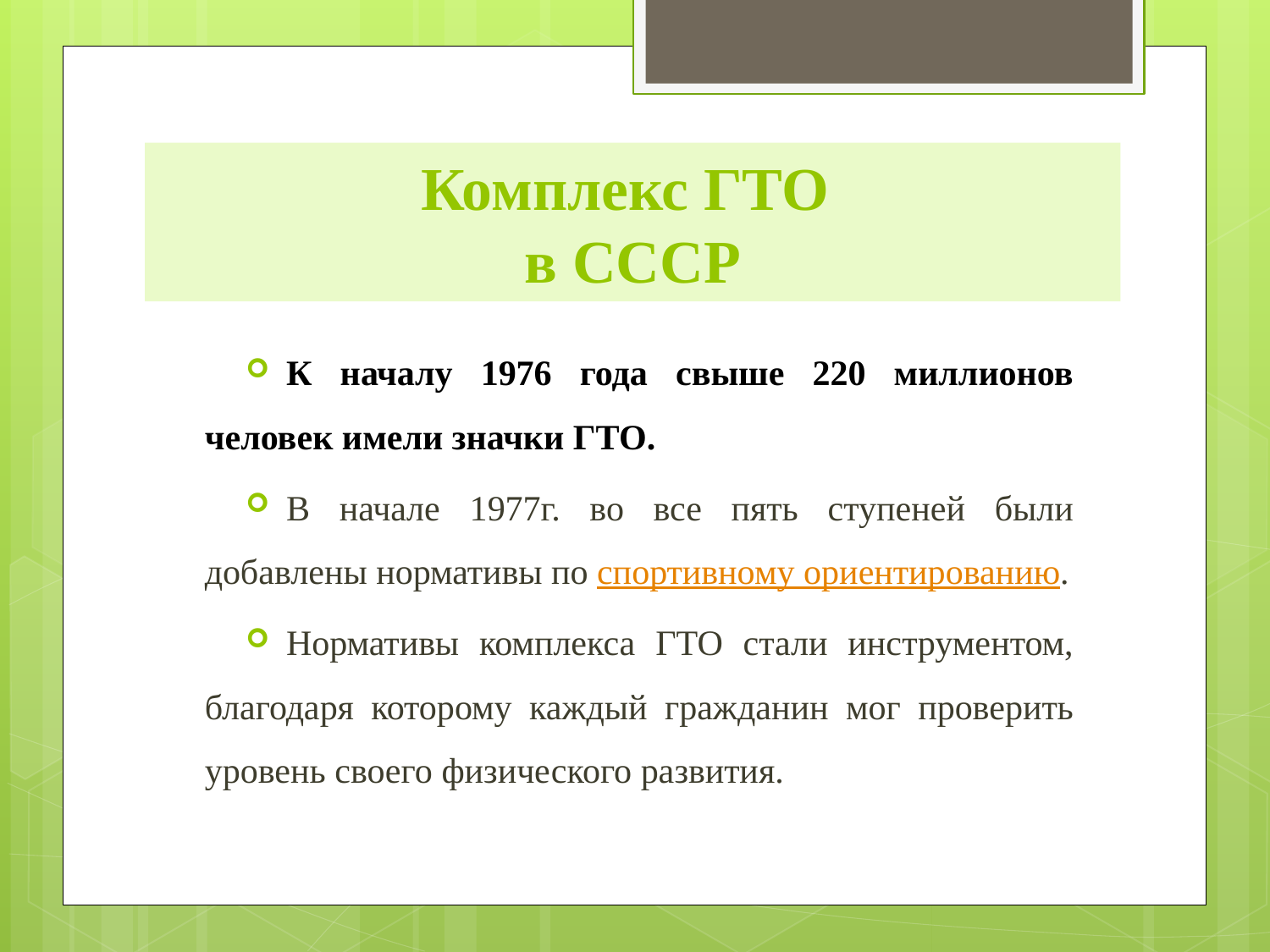

# Комплекс ГТО в СССР
К началу 1976 года свыше 220 миллионов человек имели значки ГТО.
В начале 1977г. во все пять ступеней были добавлены нормативы по спортивному ориентированию.
Нормативы комплекса ГТО стали инструментом, благодаря которому каждый гражданин мог проверить уровень своего физического развития.